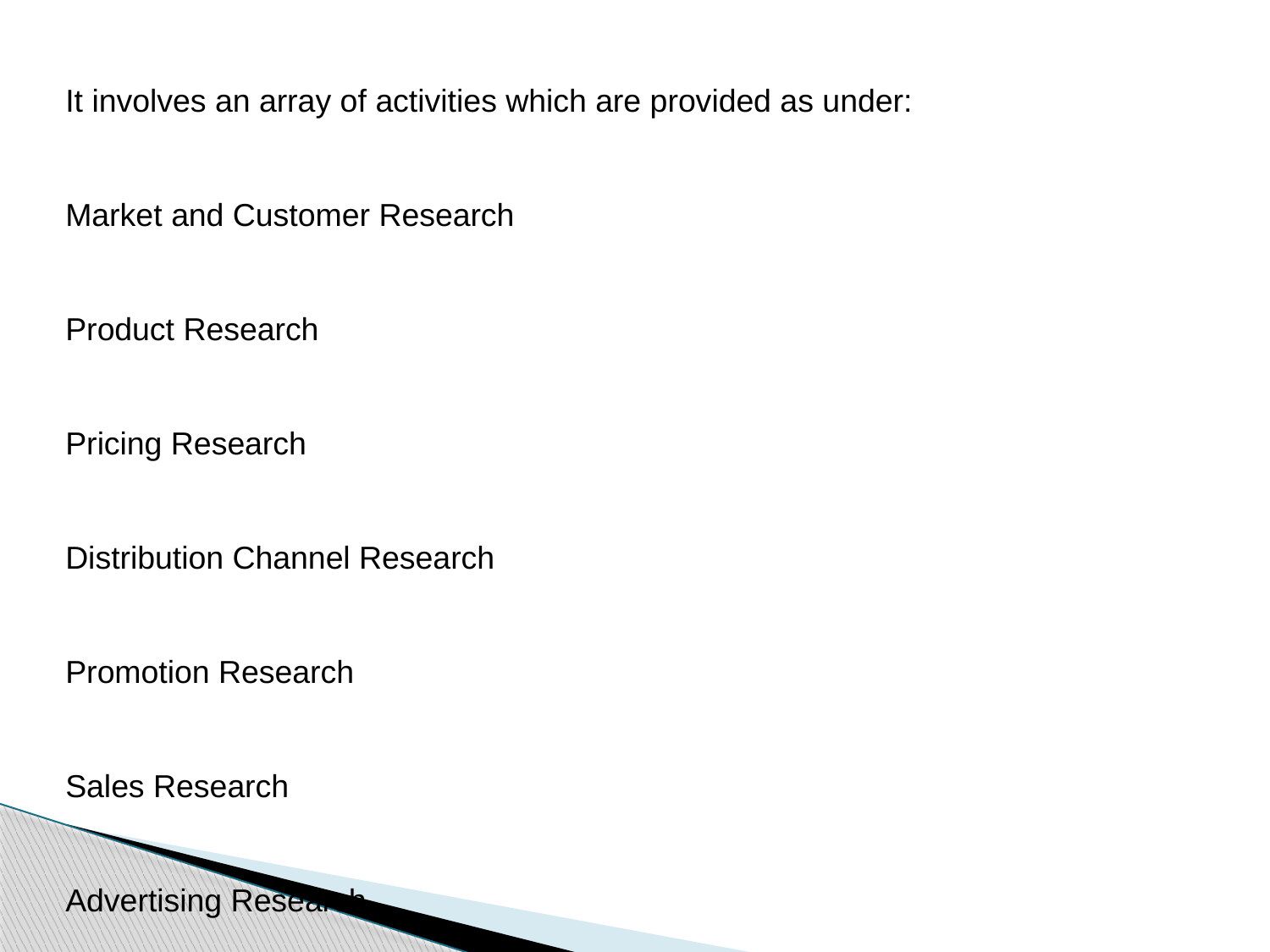

It involves an array of activities which are provided as under:

Market and Customer Research

Product Research

Pricing Research

Distribution Channel Research

Promotion Research

Sales Research

Advertising Research